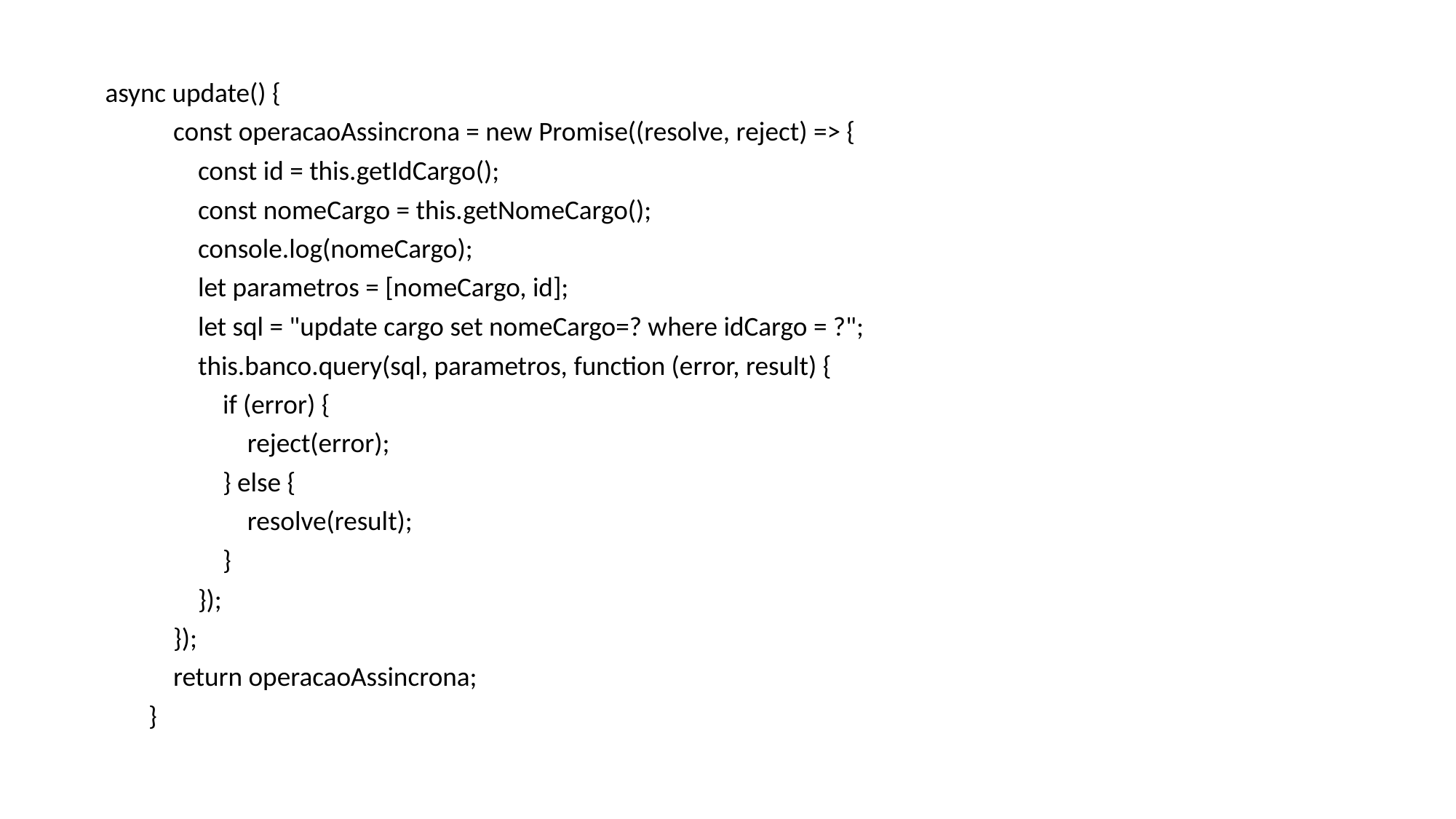

async update() {
            const operacaoAssincrona = new Promise((resolve, reject) => {
                const id = this.getIdCargo();
                const nomeCargo = this.getNomeCargo();
                console.log(nomeCargo);
                let parametros = [nomeCargo, id];
                let sql = "update cargo set nomeCargo=? where idCargo = ?";
                this.banco.query(sql, parametros, function (error, result) {
                    if (error) {
                        reject(error);
                    } else {
                        resolve(result);
                    }
                });
            });
            return operacaoAssincrona;
        }